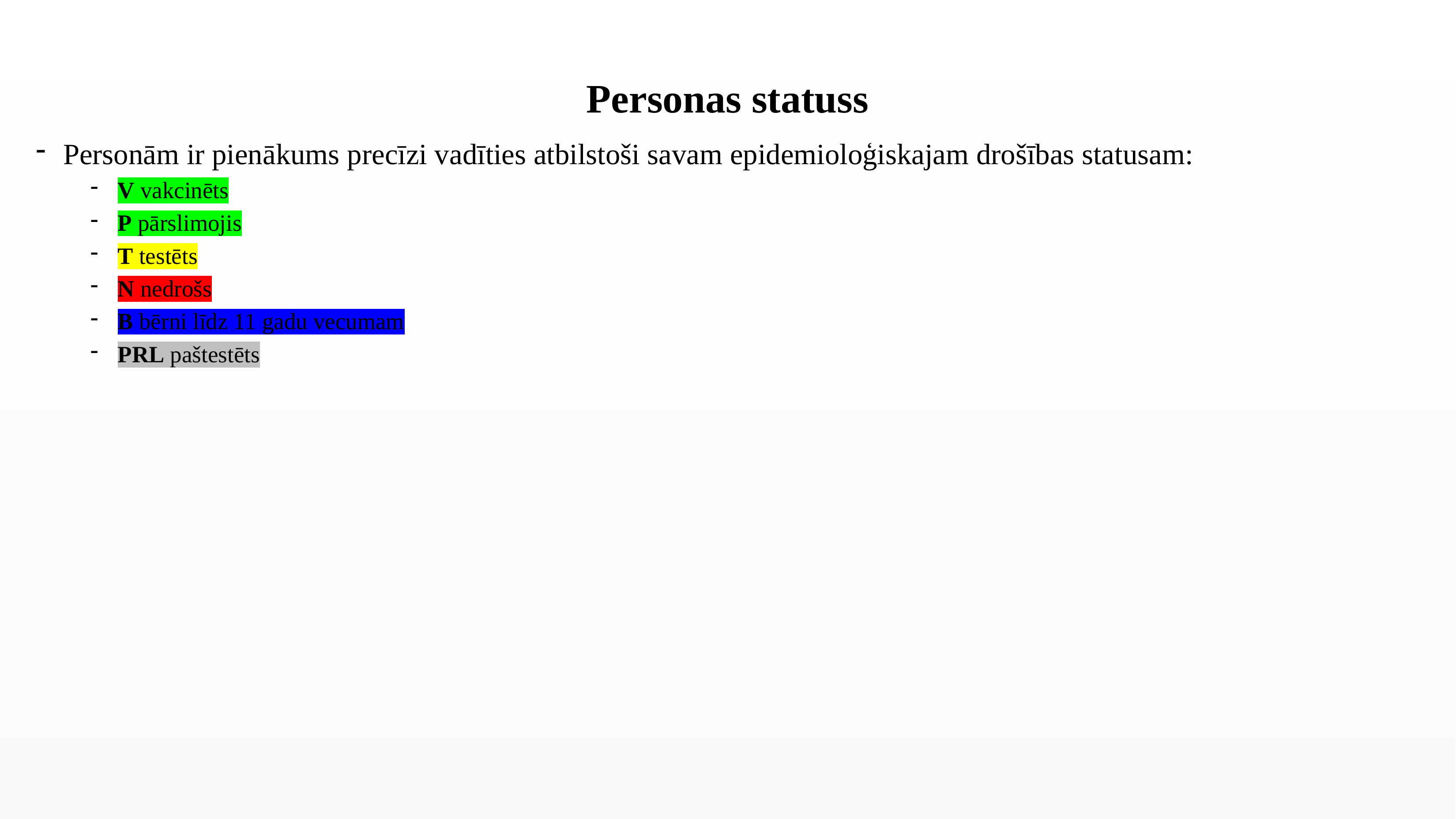

# Personas statuss
Personām ir pienākums precīzi vadīties atbilstoši savam epidemioloģiskajam drošības statusam:
V vakcinēts
P pārslimojis
T testēts
N nedrošs
B bērni līdz 11 gadu vecumam
PRL paštestēts